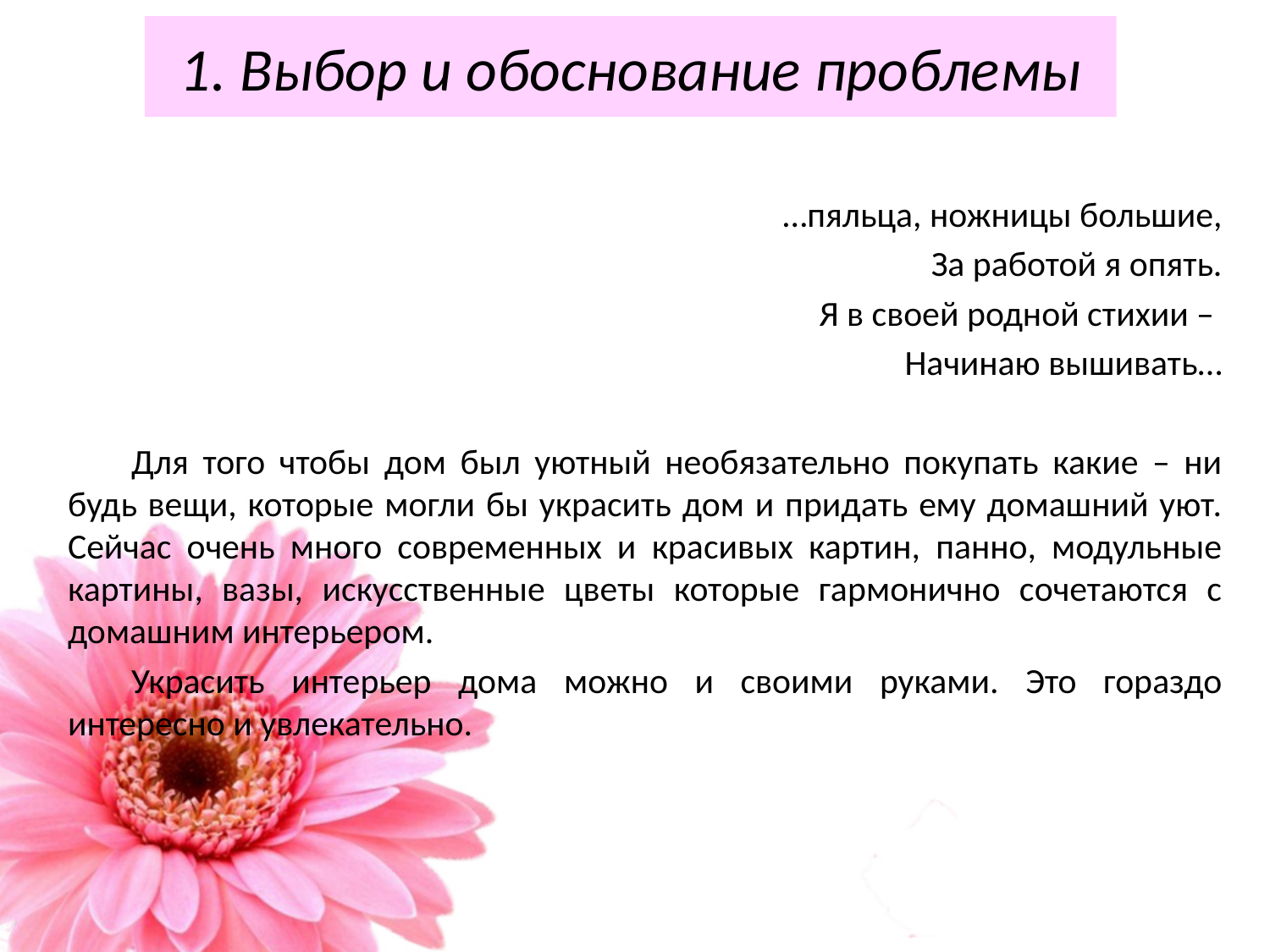

# 1. Выбор и обоснование проблемы

…пяльца, ножницы большие,
За работой я опять.
Я в своей родной стихии –
Начинаю вышивать…

Для того чтобы дом был уютный необязательно покупать какие – ни будь вещи, которые могли бы украсить дом и придать ему домашний уют. Сейчас очень много современных и красивых картин, панно, модульные картины, вазы, искусственные цветы которые гармонично сочетаются с домашним интерьером.
Украсить интерьер дома можно и своими руками. Это гораздо интересно и увлекательно.